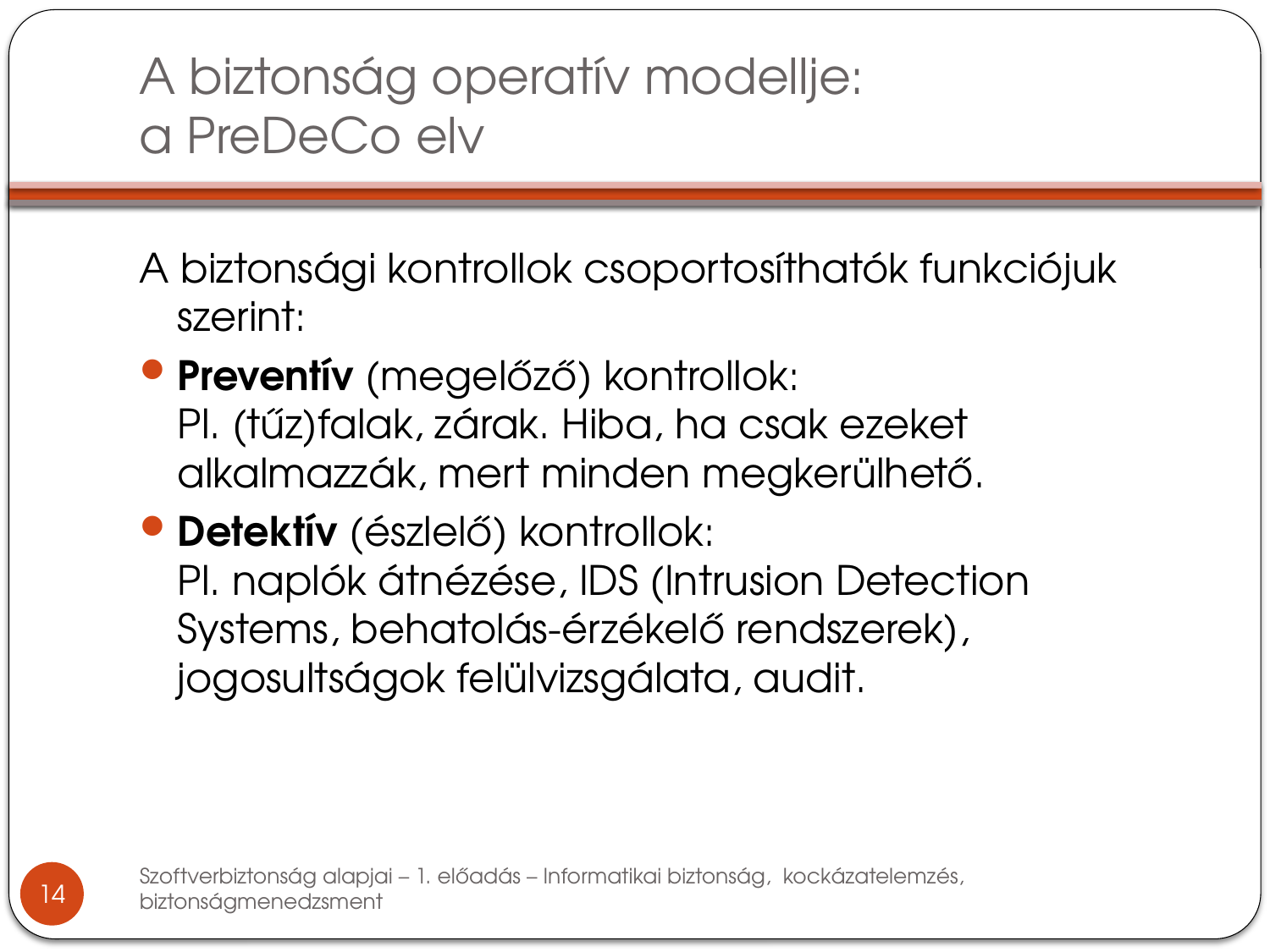

# A biztonság operatív modellje: a PreDeCo elv
A biztonsági kontrollok csoportosíthatók funkciójuk szerint:
Preventív (megelőző) kontrollok:
Pl. (tűz)falak, zárak. Hiba, ha csak ezeket alkalmazzák, mert minden megkerülhető.
Detektív (észlelő) kontrollok:
Pl. naplók átnézése, IDS (Intrusion Detection Systems, behatolás-érzékelő rendszerek), jogosultságok felülvizsgálata, audit.
Szoftverbiztonság alapjai – 1. előadás – Informatikai biztonság,  kockázatelemzés, biztonságmenedzsment
14